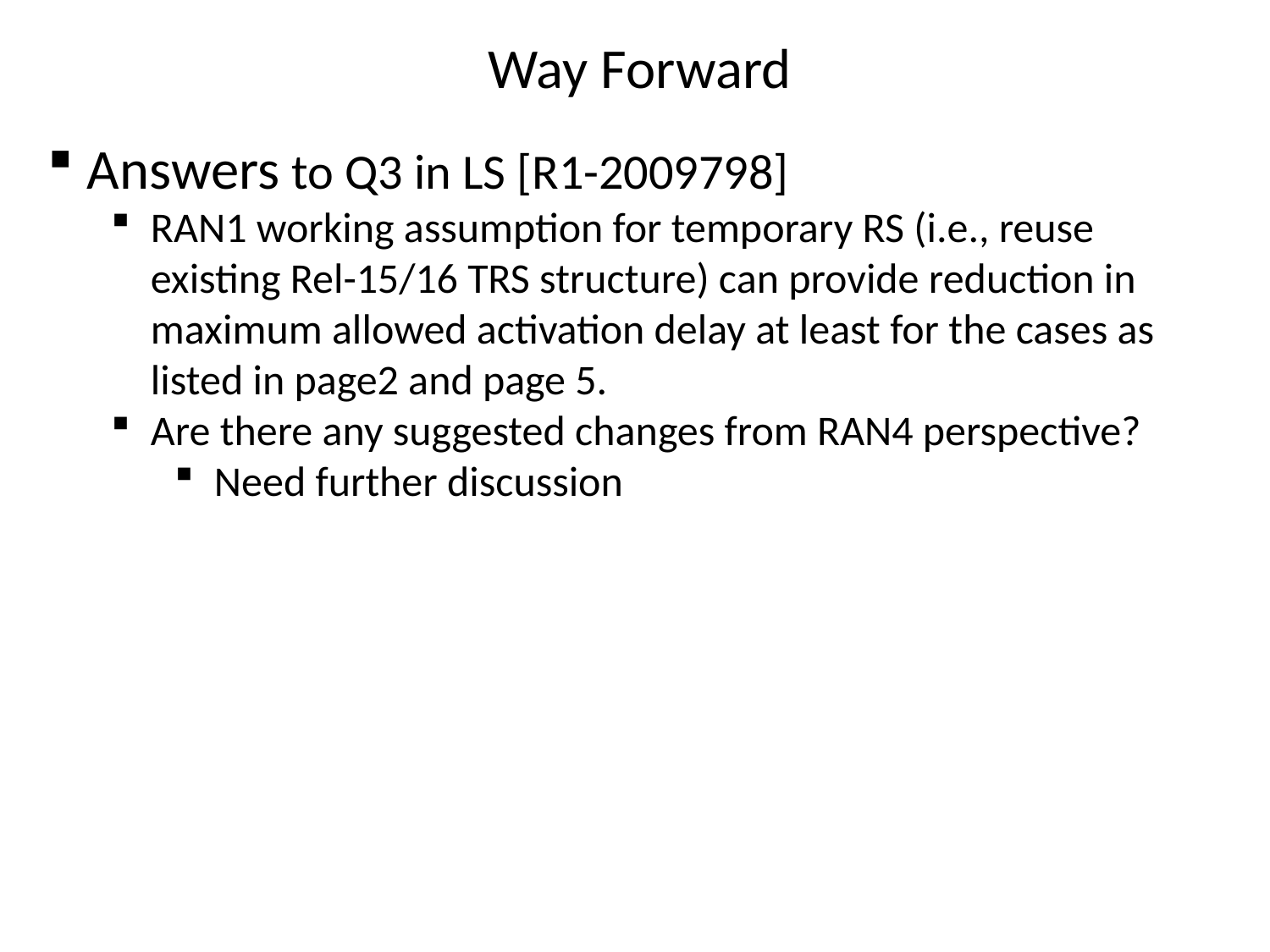

# Way Forward
Answers to Q3 in LS [R1-2009798]
RAN1 working assumption for temporary RS (i.e., reuse existing Rel-15/16 TRS structure) can provide reduction in maximum allowed activation delay at least for the cases as listed in page2 and page 5.
Are there any suggested changes from RAN4 perspective?
Need further discussion